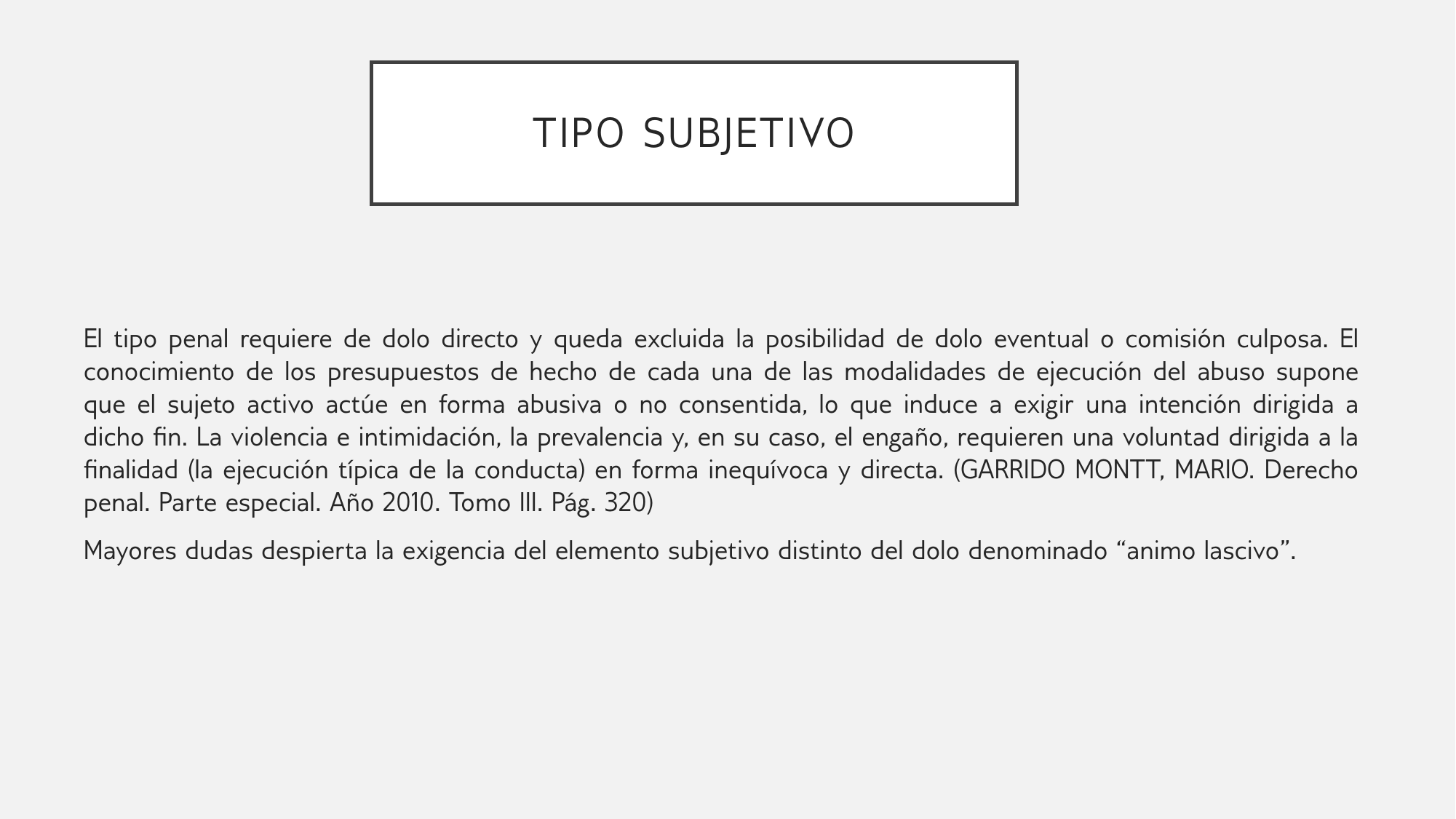

# Tipo subjetivo
El tipo penal requiere de dolo directo y queda excluida la posibilidad de dolo eventual o comisión culposa. El conocimiento de los presupuestos de hecho de cada una de las modalidades de ejecución del abuso supone que el sujeto activo actúe en forma abusiva o no consentida, lo que induce a exigir una intención dirigida a dicho fin. La violencia e intimidación, la prevalencia y, en su caso, el engaño, requieren una voluntad dirigida a la finalidad (la ejecución típica de la conducta) en forma inequívoca y directa. (GARRIDO MONTT, MARIO. Derecho penal. Parte especial. Año 2010. Tomo III. Pág. 320)
Mayores dudas despierta la exigencia del elemento subjetivo distinto del dolo denominado “animo lascivo”.